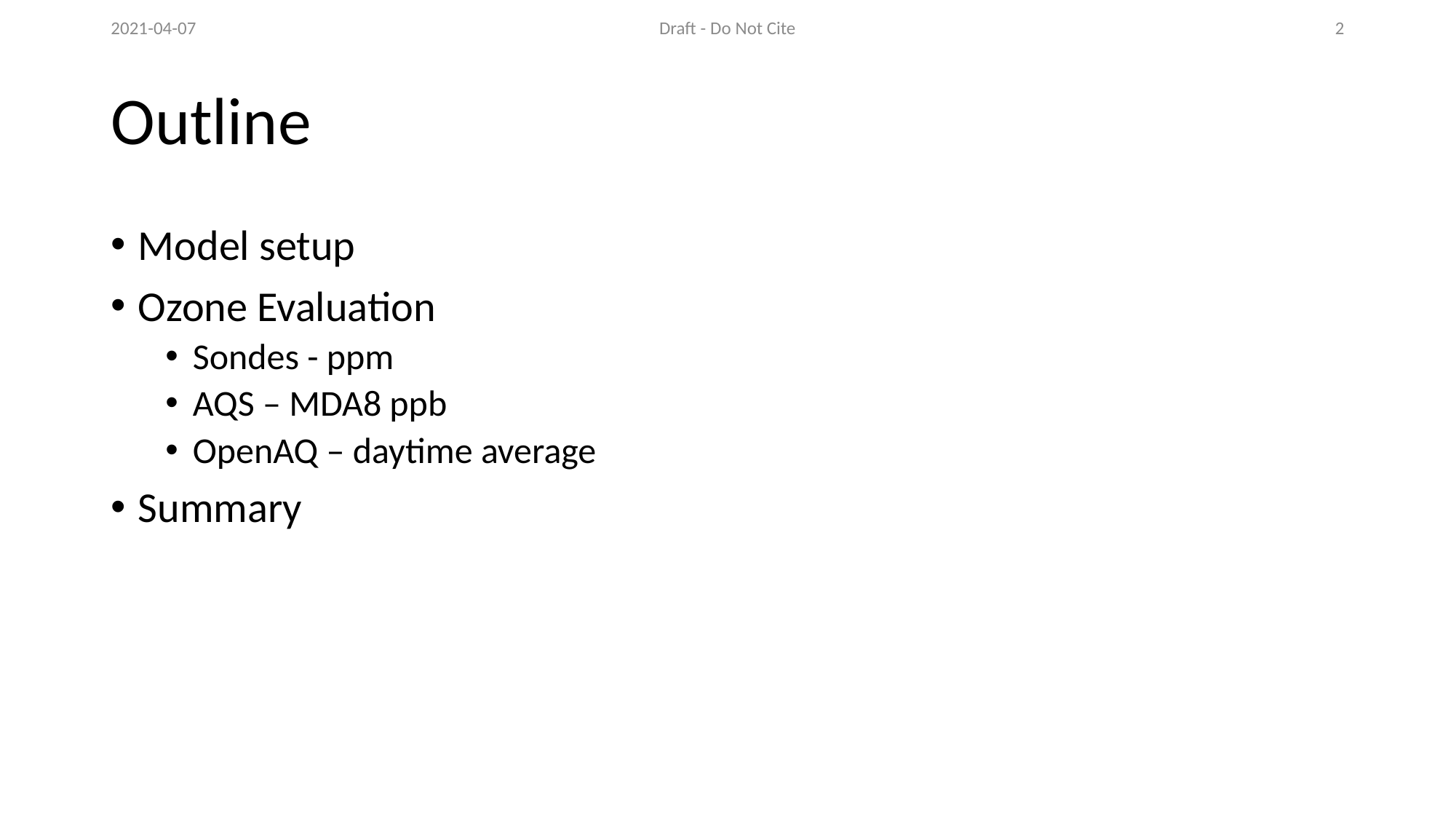

2021-04-07
Draft - Do Not Cite
2
# Outline
Model setup
Ozone Evaluation
Sondes - ppm
AQS – MDA8 ppb
OpenAQ – daytime average
Summary